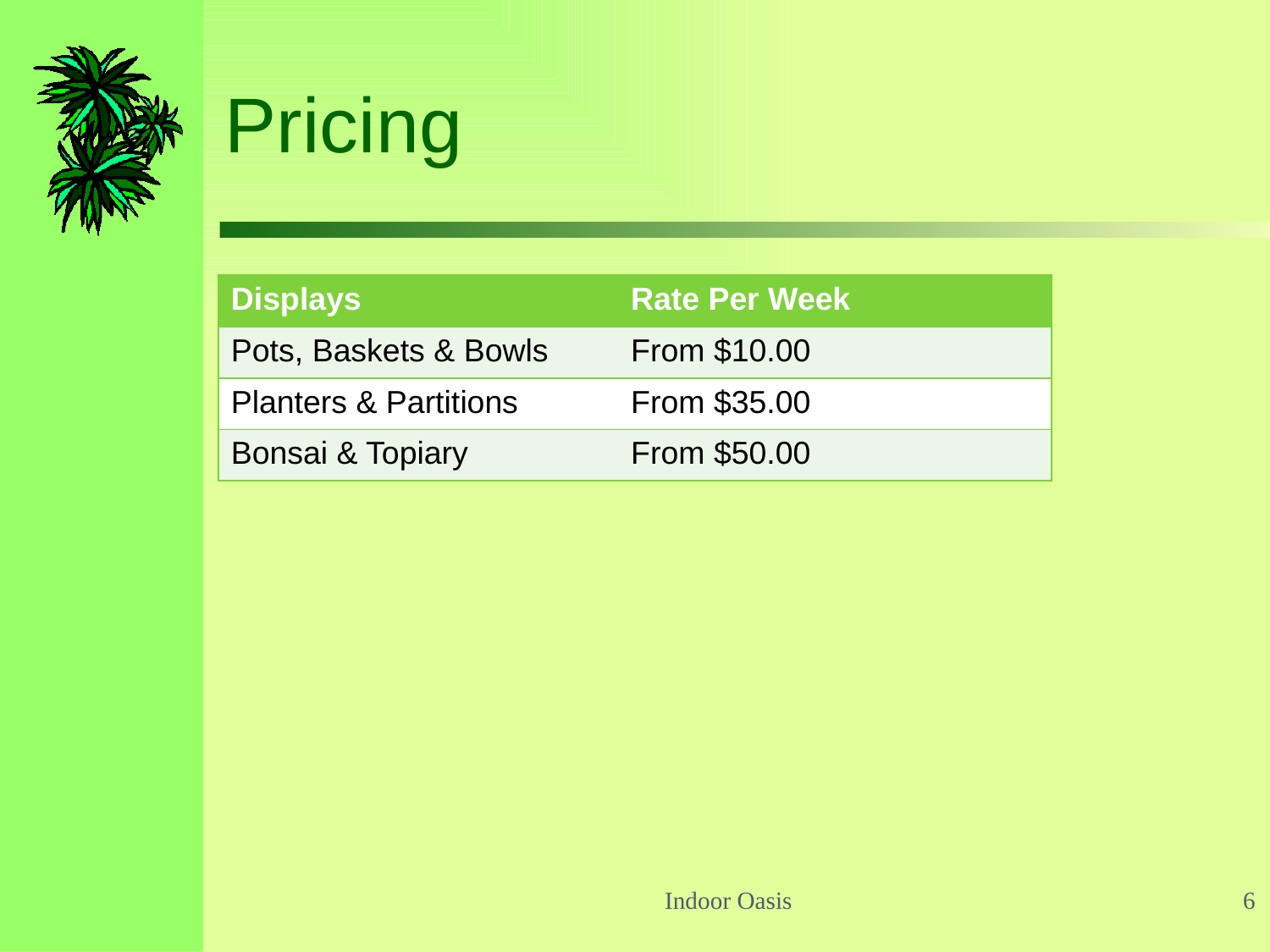

# Pricing
| Displays | Rate Per Week |
| --- | --- |
| Pots, Baskets & Bowls | From $10.00 |
| Planters & Partitions | From $35.00 |
| Bonsai & Topiary | From $50.00 |
Indoor Oasis
6